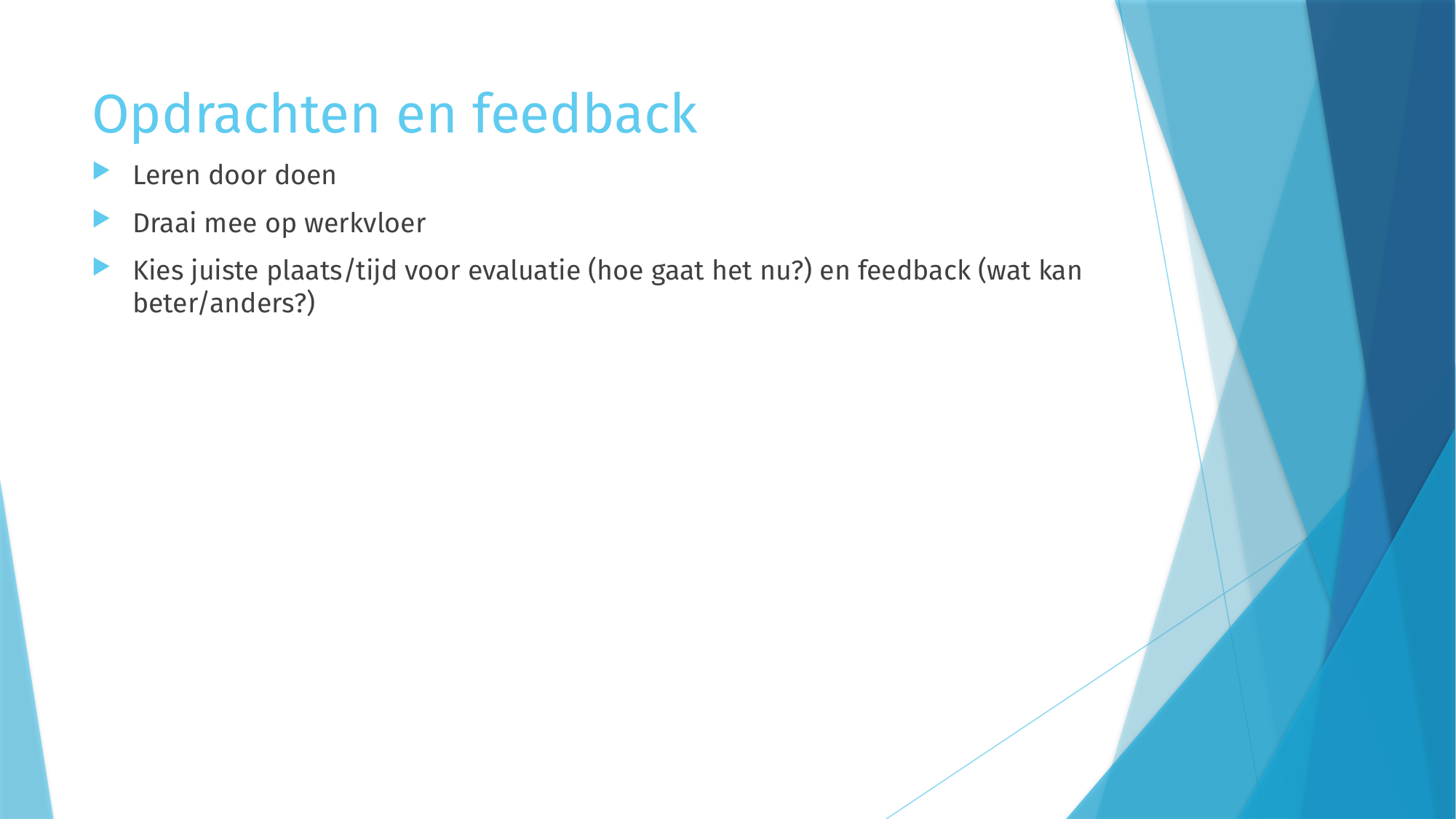

# Opdrachten en feedback
Leren door doen
Draai mee op werkvloer
Kies juiste plaats/tijd voor evaluatie (hoe gaat het nu?) en feedback (wat kan beter/anders?)